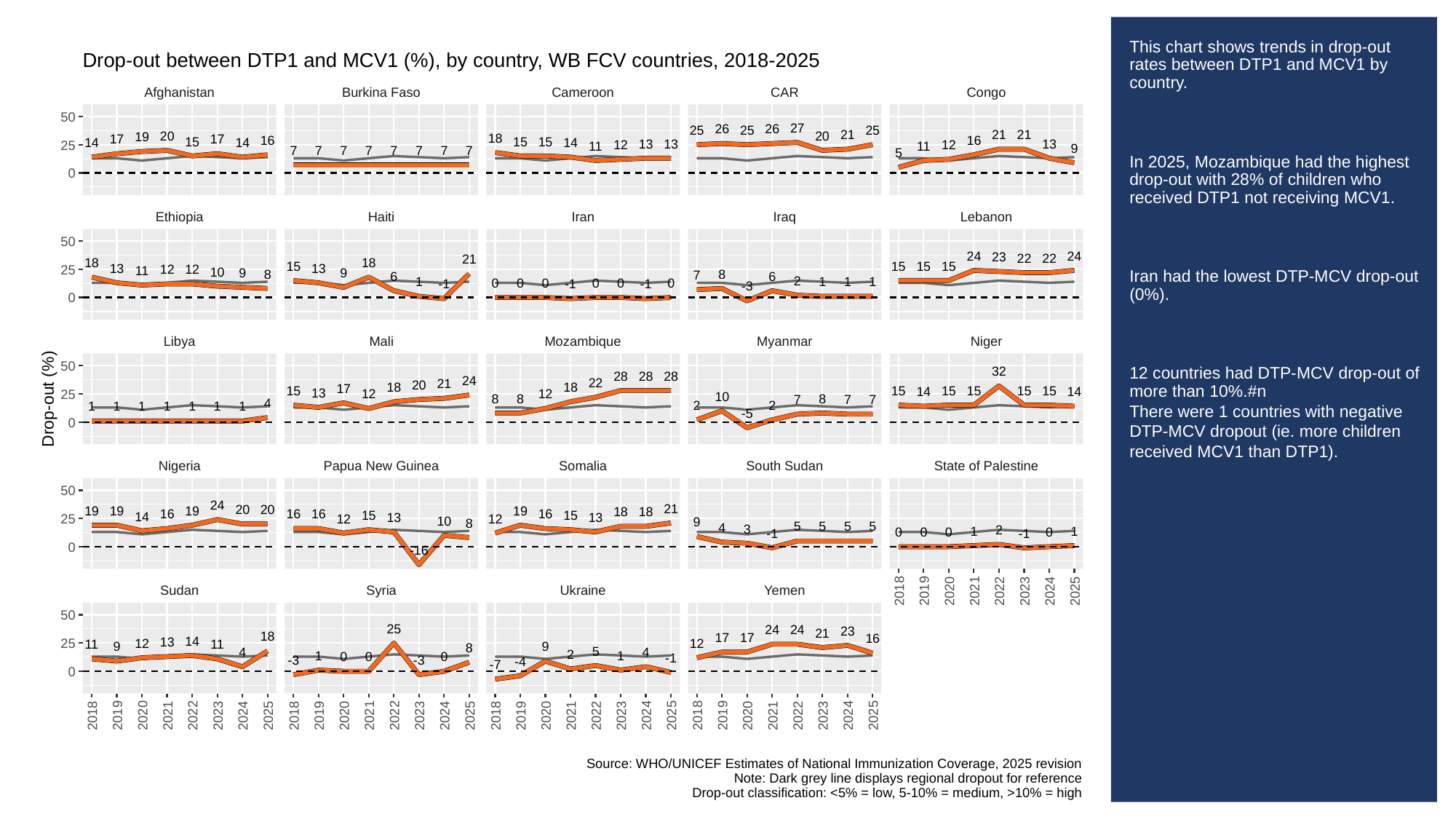

# This chart shows trends in drop-out rates between DTP1 and MCV1 by country.

In 2025, Mozambique had the highest drop-out with 28% of children who received DTP1 not receiving MCV1.

Iran had the lowest DTP-MCV drop-out (0%).

12 countries had DTP-MCV drop-out of more than 10%.#n
There were 1 countries with negative DTP-MCV dropout (ie. more children received MCV1 than DTP1).

Drop-out between DTP1 and MCV1 (%), by country, WB FCV countries, 2018-2025
Afghanistan
Burkina Faso
Cameroon
CAR
Congo

50

27
26
26
25
25
25
21
21
21

20
20
19
18
17
17
16
16
15
15
15
14
14
14
13
13
13
12
12
25
11
11

9

7
7
7
7
7
7
7
7
5

0

Ethiopia
Haiti
Iran
Iraq
Lebanon

50

24
24
23
22
22
21

18
18
15
15
15
15
13
13
12
12
25
11
10
9
9
8
8

7

6
6

2
1
1
1
1

0
0
0
0
0
0
-1
-1
-1

-3

0

Libya
Mali
Mozambique
Myanmar
Niger

50

32
28
28
28
24
22
21

20
18
18
17
15
15
15
15
15
15

14
14
13
12
12
25

10
Drop-out (%)
8
8
8

7
7
7

4
2
2
1
1
1
1
1
1
1

-5

0

Nigeria
Papua New Guinea
Somalia
South Sudan
State of Palestine

50

24
21

20
20
19
19
19
19
18
18
16
16
16
16
15
15
14
13
13
12
12
25
10
9
8

5
5
5
5
4

3
2
1
1
0
0
0
0
-1
-1

0

-16

Sudan
Syria
Ukraine
Yemen
2018
2019
2020
2021
2022
2023
2024
2025

50

25
24
24
23
21

18
17
17
16
14
13
12
12
25
11
11
9
9
8

5
4
4
2
1
1

0
0
0
-1

-3
-3
-4

-7

0

2018
2019
2020
2021
2022
2023
2024
2025
2018
2019
2020
2021
2022
2023
2024
2025
2018
2019
2020
2021
2022
2023
2024
2025
2018
2019
2020
2021
2022
2023
2024
2025
Source: WHO/UNICEF Estimates of National Immunization Coverage, 2025 revision
Note: Dark grey line displays regional dropout for reference
Drop-out classification: <5% = low, 5-10% = medium, >10% = high